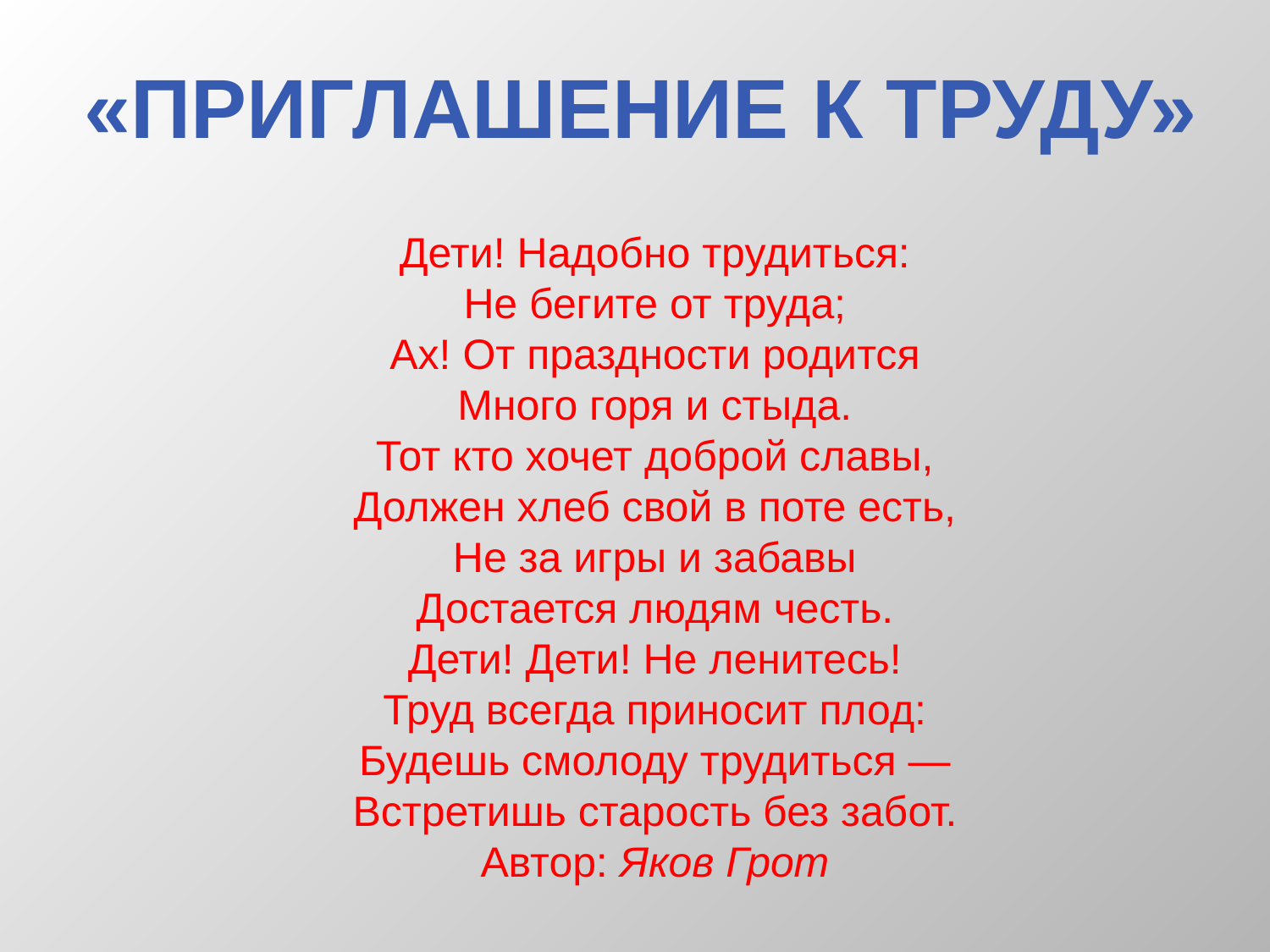

# «ПРИГЛАШЕНИЕ К ТРУДУ»
Дети! Надобно трудиться:
Не бегите от труда;
Ах! От праздности родится
Много горя и стыда.
Тот кто хочет доброй славы,
Должен хлеб свой в поте есть,
Не за игры и забавы
Достается людям честь.
Дети! Дети! Не ленитесь!
Труд всегда приносит плод:
Будешь смолоду трудиться —
Встретишь старость без забот.
Автор: Яков Грот